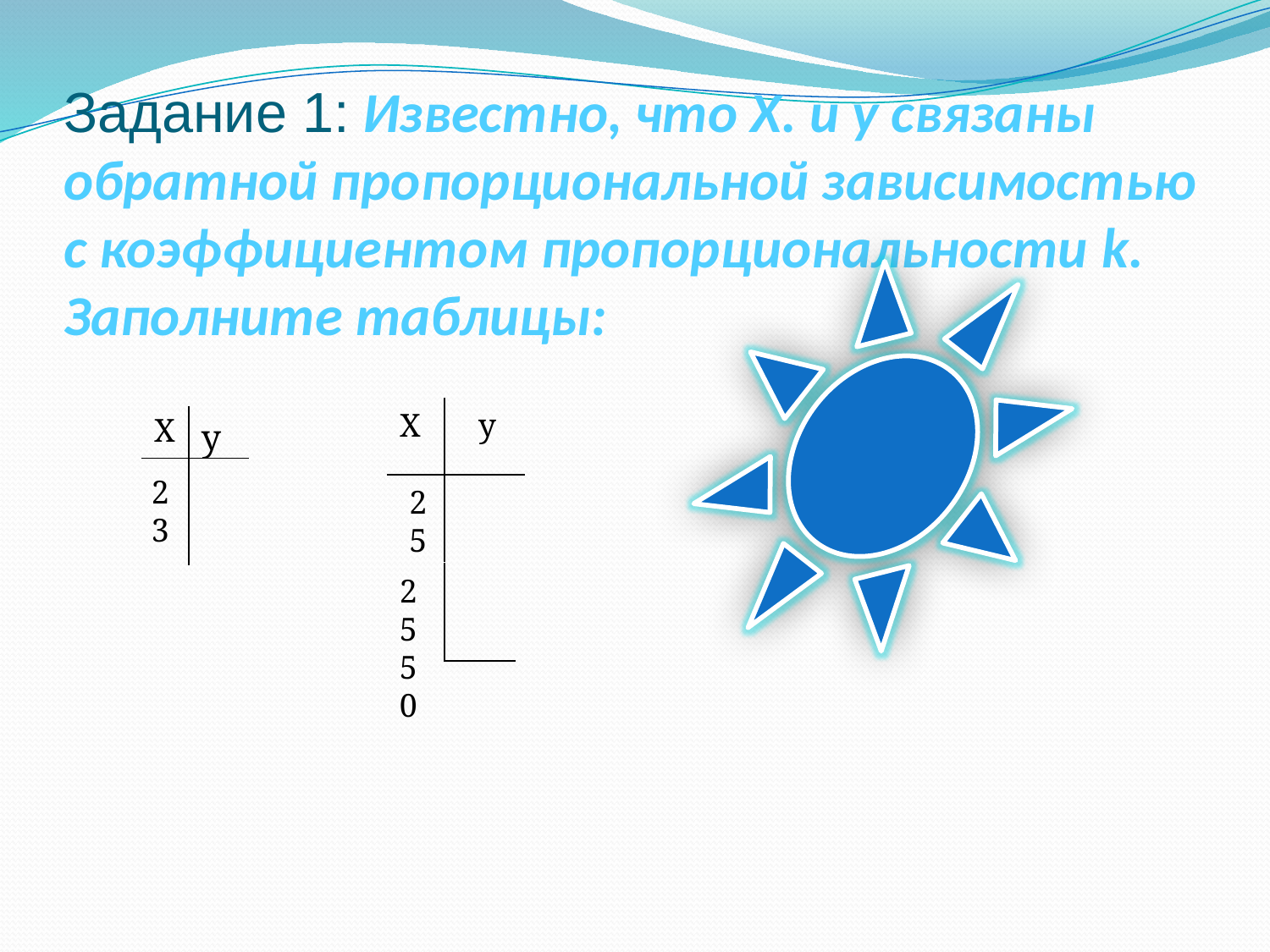

# Задание 1: Известно, что Х. и у связаны обратной пропорциональной зависимостью с коэффициентом пропорциональности k. Заполните таблицы:

| Х у |
| --- |
|  |
| --- |
| Х |
| --- |
| у |
| --- |
2
3
25
|  |
| --- |
25
50